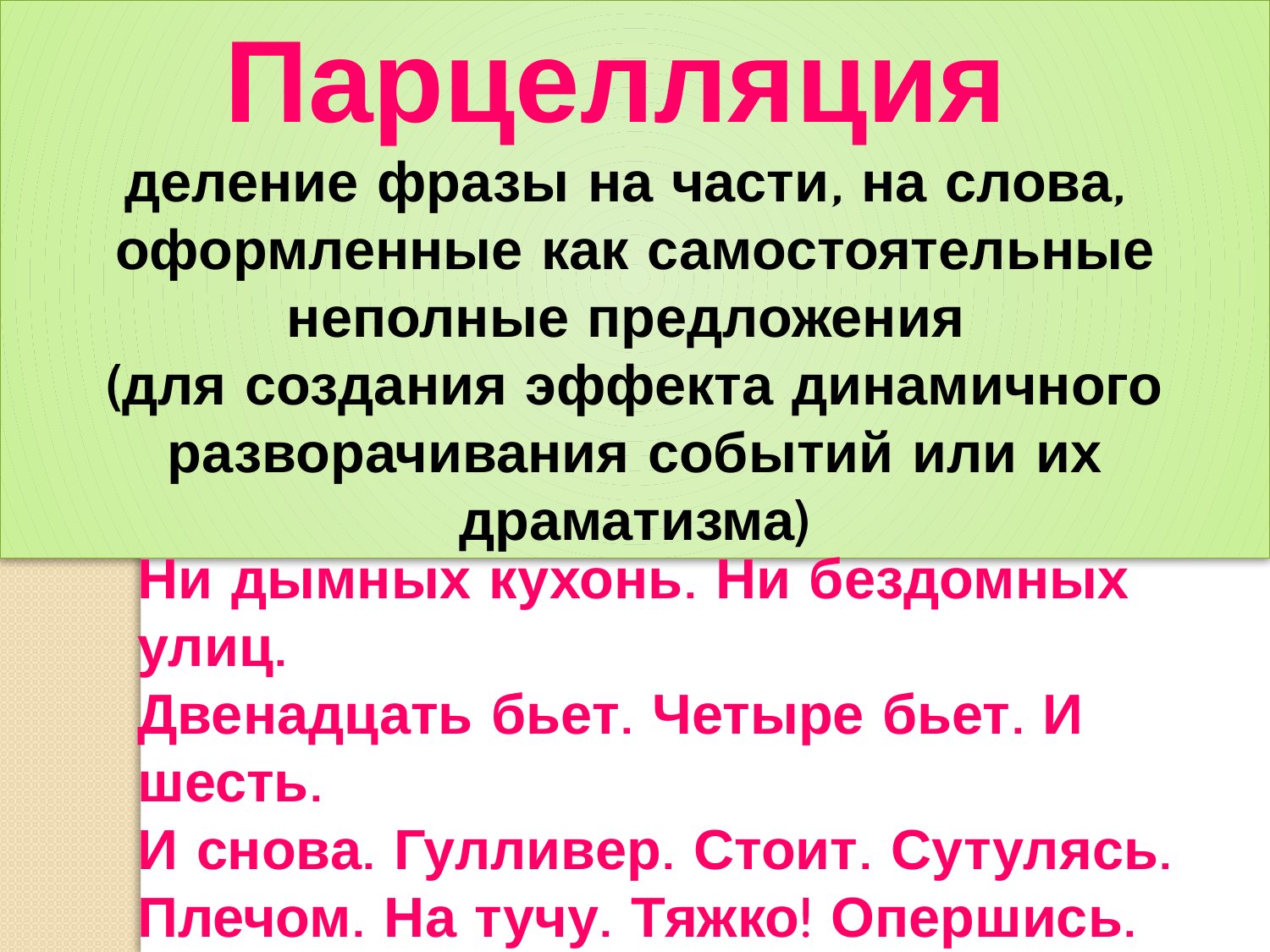

Парцелляция
деление фразы на части, на слова,
оформленные как самостоятельные неполные предложения
(для создания эффекта динамичного разворачивания событий или их драматизма)
Ни дымных кухонь. Ни бездомных улиц.
Двенадцать бьет. Четыре бьет. И шесть.
И снова. Гулливер. Стоит. Сутулясь.
Плечом. На тучу. Тяжко! Опершись.
(П. Антокольский)